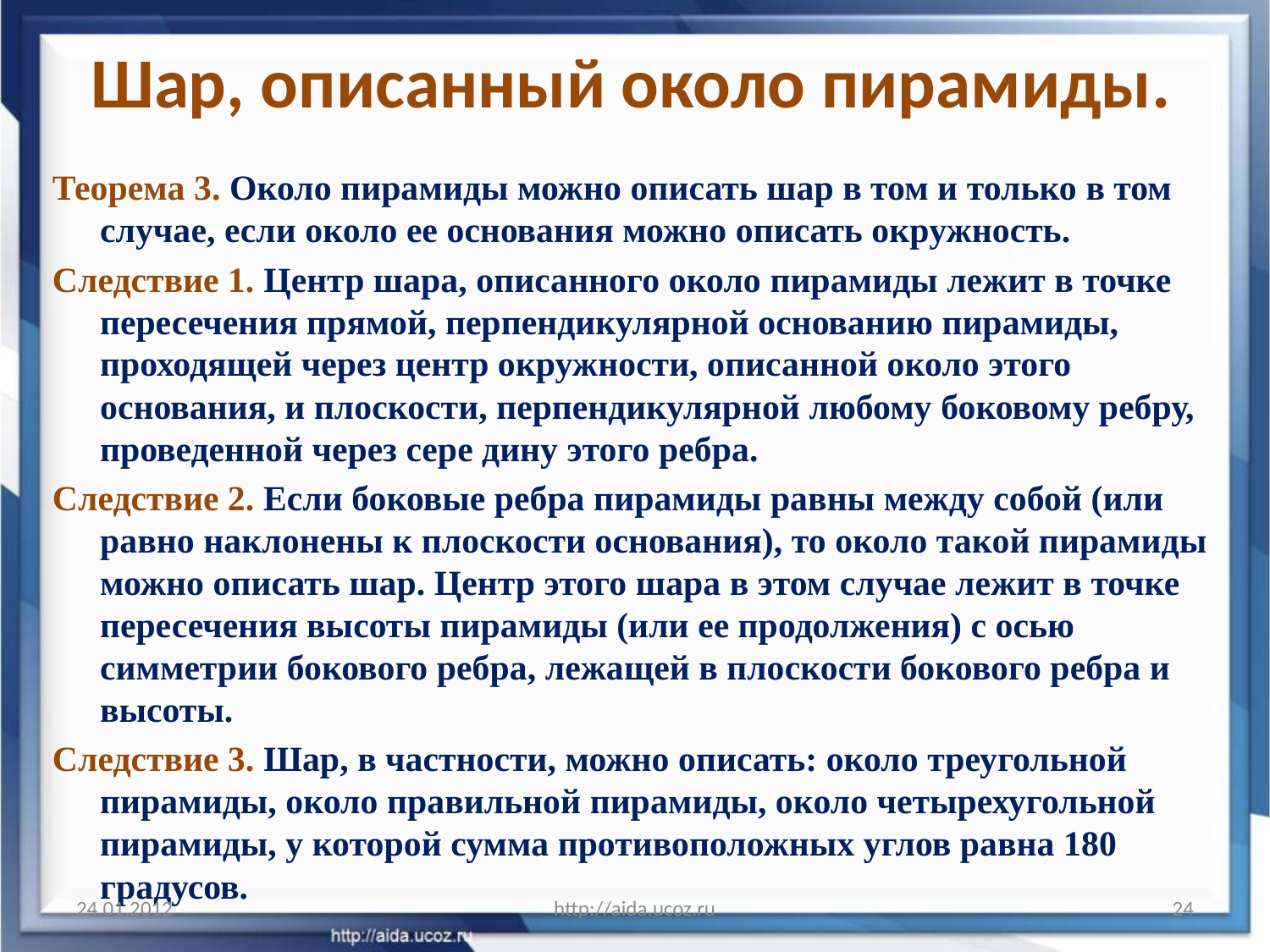

# Шар, описанный около пирамиды.
Теорема 3. Около пирамиды можно описать шар в том и только в том случае, если около ее основания можно описать окружность.
Следствие 1. Центр шара, описанного около пирамиды лежит в точке пересечения прямой, перпендикулярной основанию пирамиды, проходящей через центр окружности, описанной около этого основания, и плоскости, перпендикулярной любому боковому ребру, проведенной через сере дину этого ребра.
Следствие 2. Если боковые ребра пирамиды равны между собой (или равно наклонены к плоскости основания), то около такой пирамиды можно описать шар. Центр этого шара в этом случае лежит в точке пересечения высоты пирамиды (или ее продолжения) с осью симметрии бокового ребра, лежащей в плоскости бокового ребра и высоты.
Следствие 3. Шар, в частности, можно описать: около треугольной пирамиды, около правильной пирамиды, около четырехугольной пирамиды, у которой сумма противоположных углов равна 180 градусов.
24.01.2012
http://aida.ucoz.ru
24